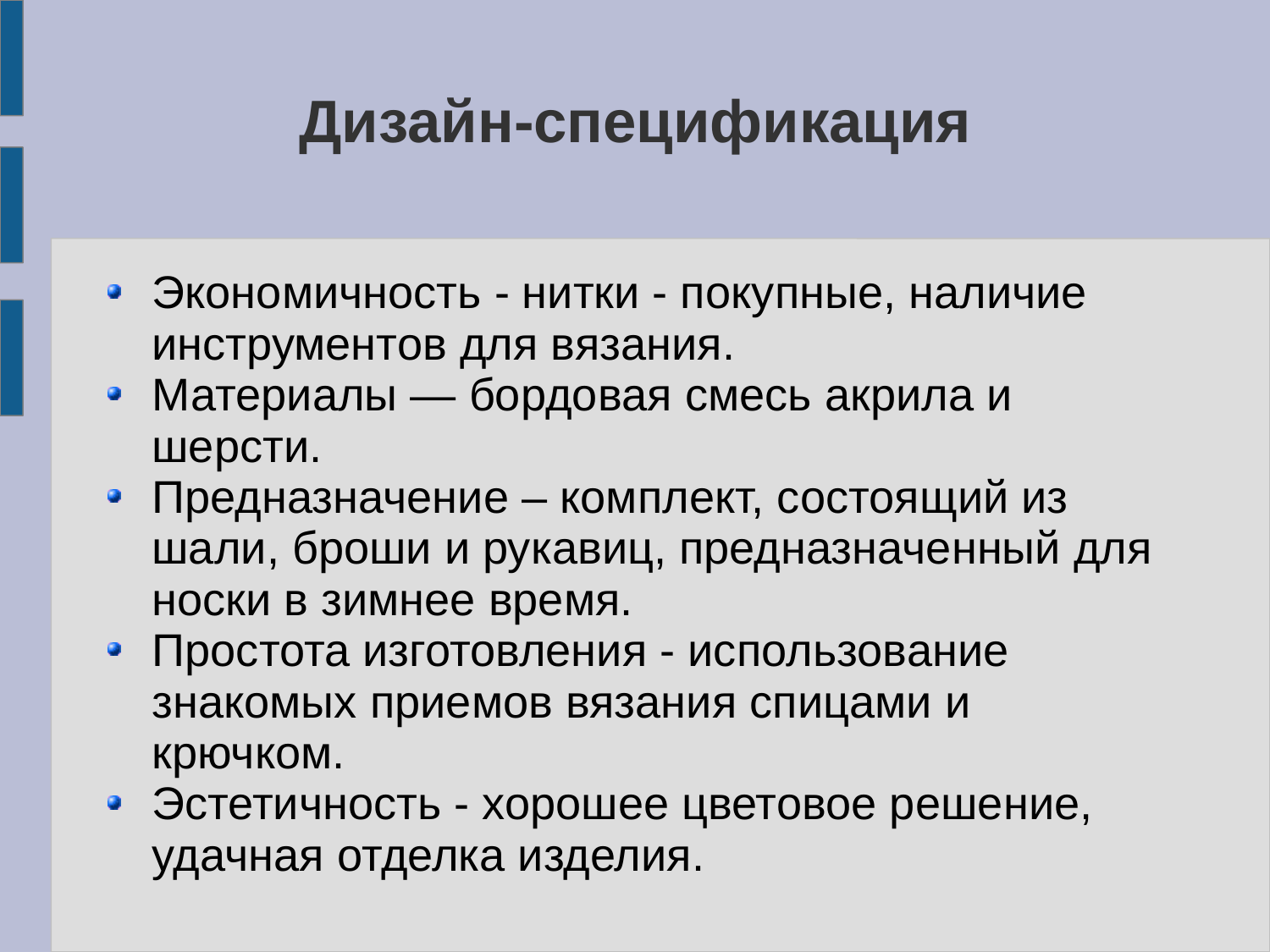

# Дизайн-спецификация
Экономичность - нитки - покупные, наличие инструментов для вязания.
Материалы — бордовая смесь акрила и шерсти.
Предназначение – комплект, состоящий из шали, броши и рукавиц, предназначенный для носки в зимнее время.
Простота изготовления - использование знакомых приемов вязания спицами и крючком.
Эстетичность - хорошее цветовое решение, удачная отделка изделия.